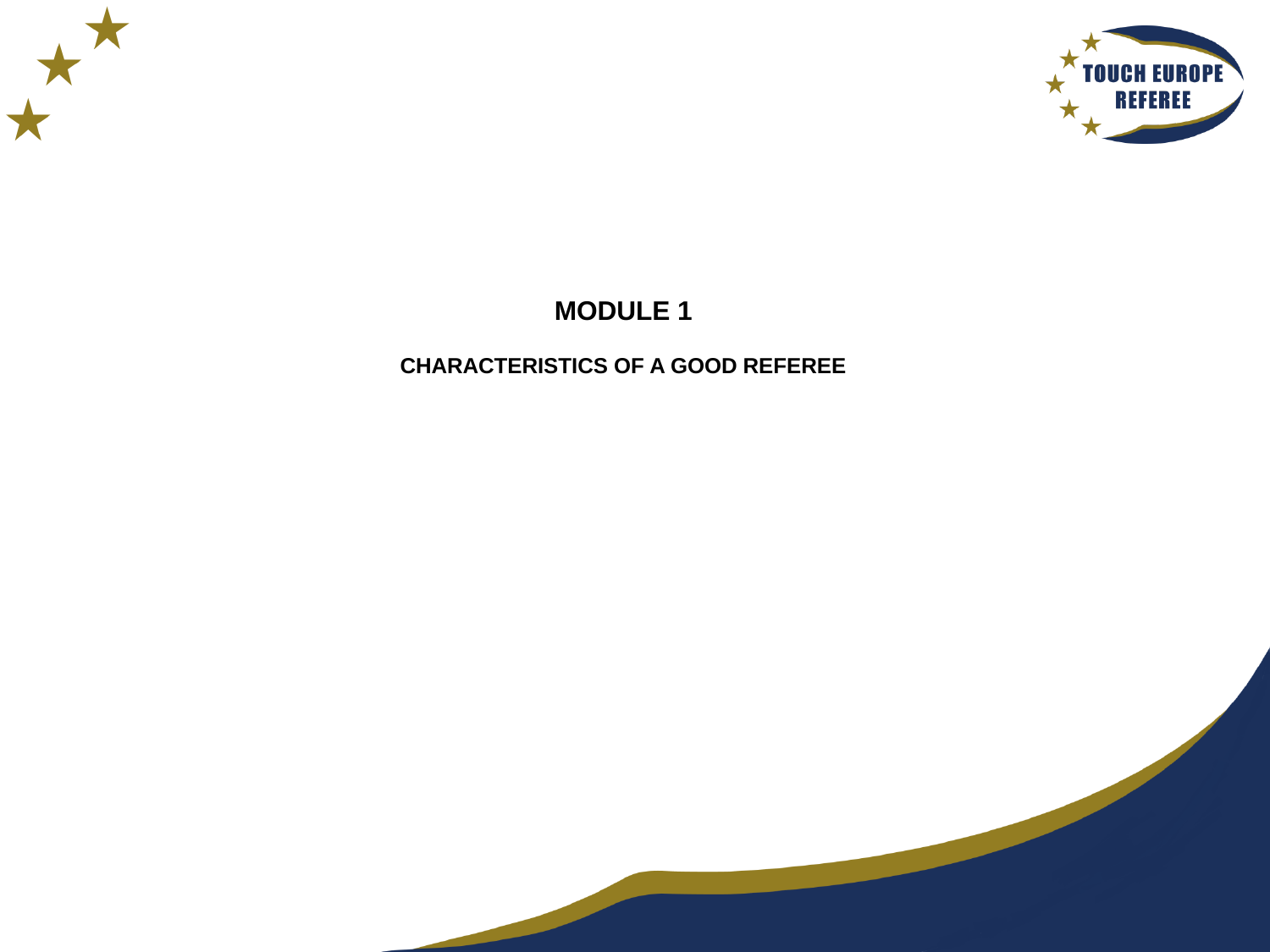

# Module 1 Characteristics of a good referee